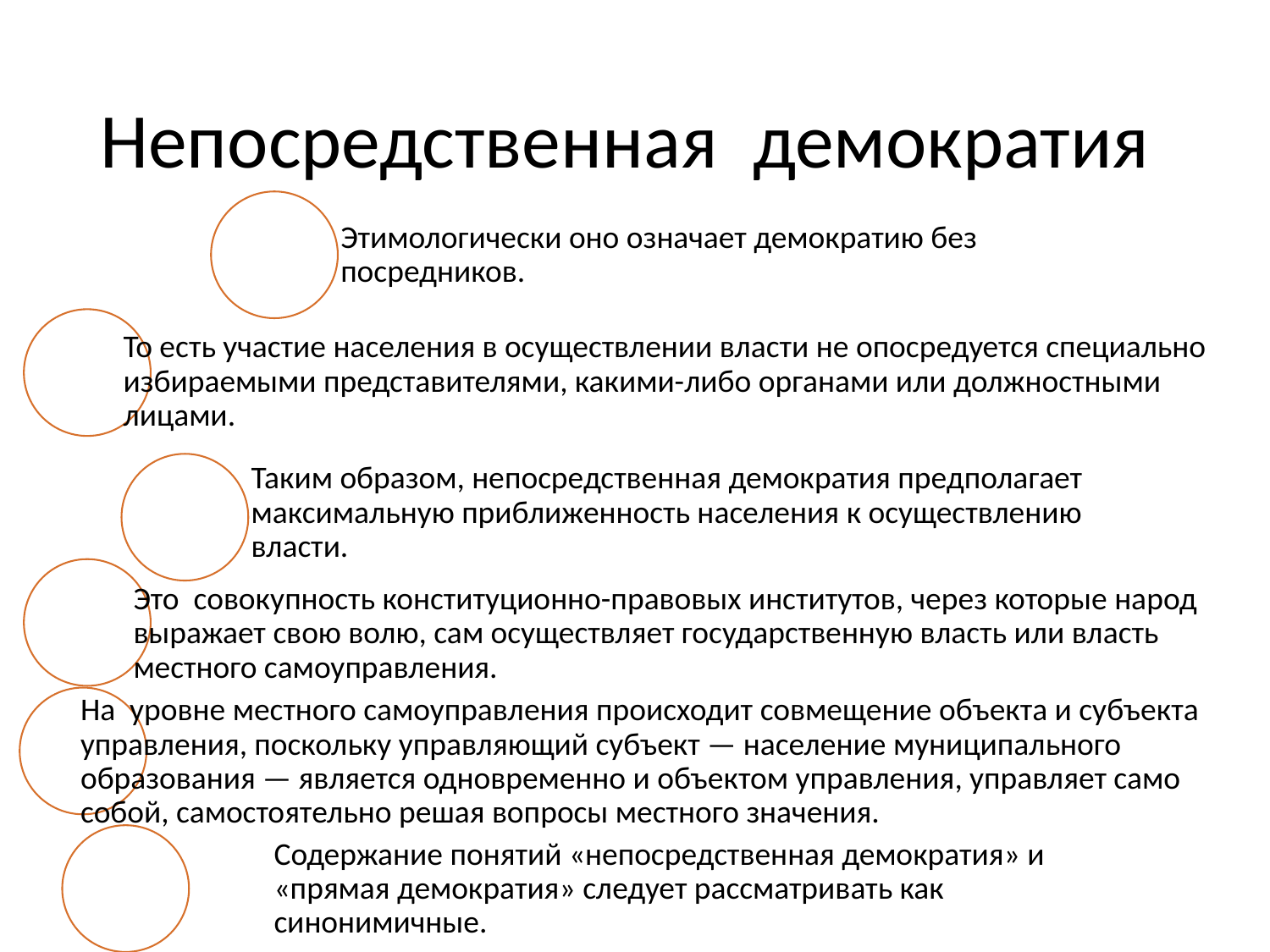

# Непосредственная  демократия
Этимологически оно означает демократию без посредников.
То есть участие населения в осуществлении власти не опосредуется специально избираемыми представителями, какими-либо органами или должностными лицами.
Таким образом, непосредственная демократия предполагает максимальную приближенность населения к осуществлению власти.
Это  совокупность конституционно-правовых институтов, через которые народ выражает свою волю, сам осуществляет государственную власть или власть местного самоуправления.
На  уровне местного самоуправления происходит совмещение объекта и субъекта управления, поскольку управляющий субъект — население муниципального образования — является одновременно и объектом управления, управляет само собой, самостоятельно решая вопросы местного значения.
Содержание понятий «непосредственная демократия» и «прямая демократия» следует рассматривать как синонимичные.